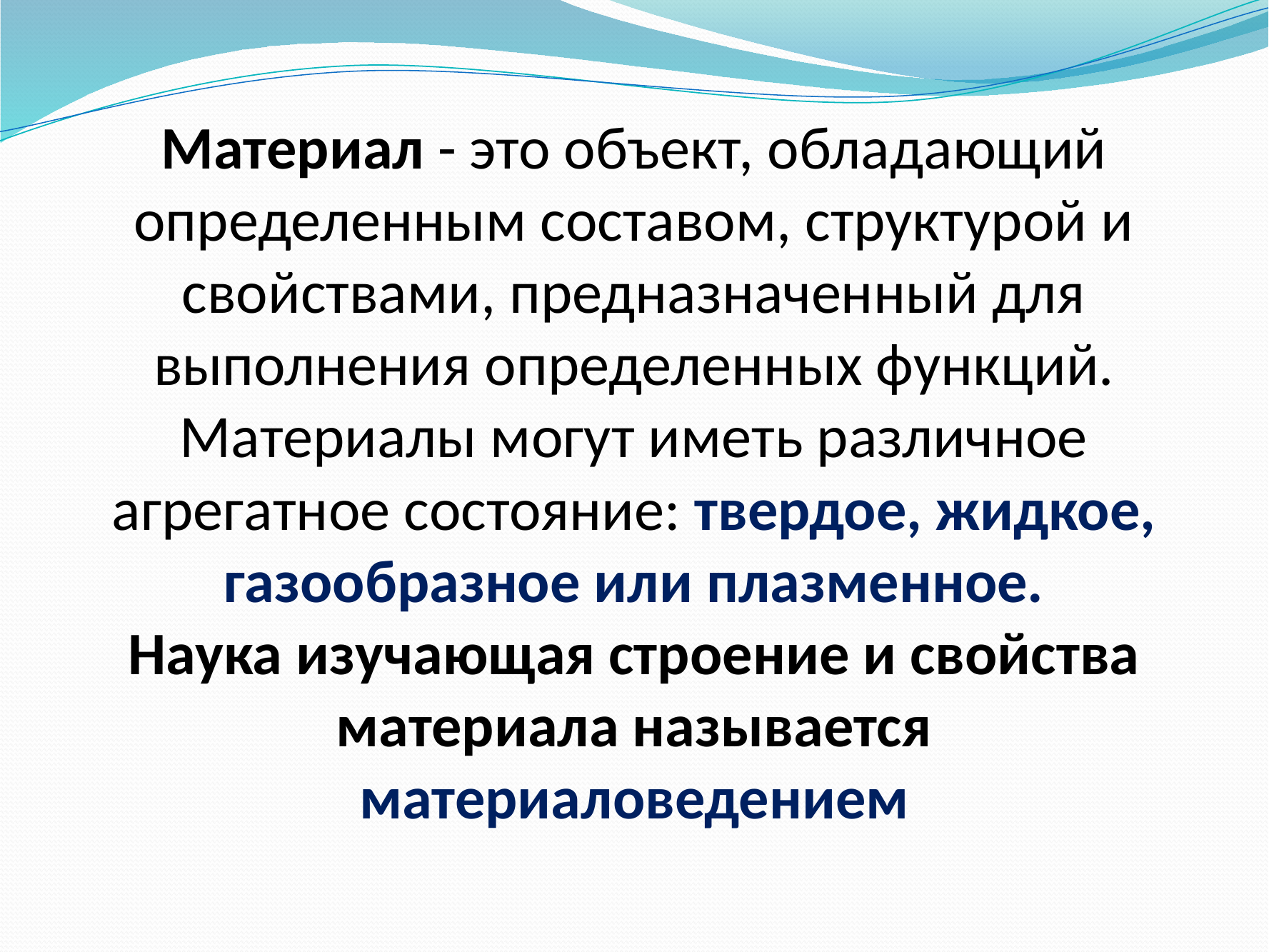

# Материал - это объект, обладающий определенным составом, структурой и свойствами, предназначенный для выполнения определенных функций. Материалы могут иметь различное агрегатное состояние: твердое, жидкое, газообразное или плазменное. Наука изучающая строение и свойства материала называется материаловедением